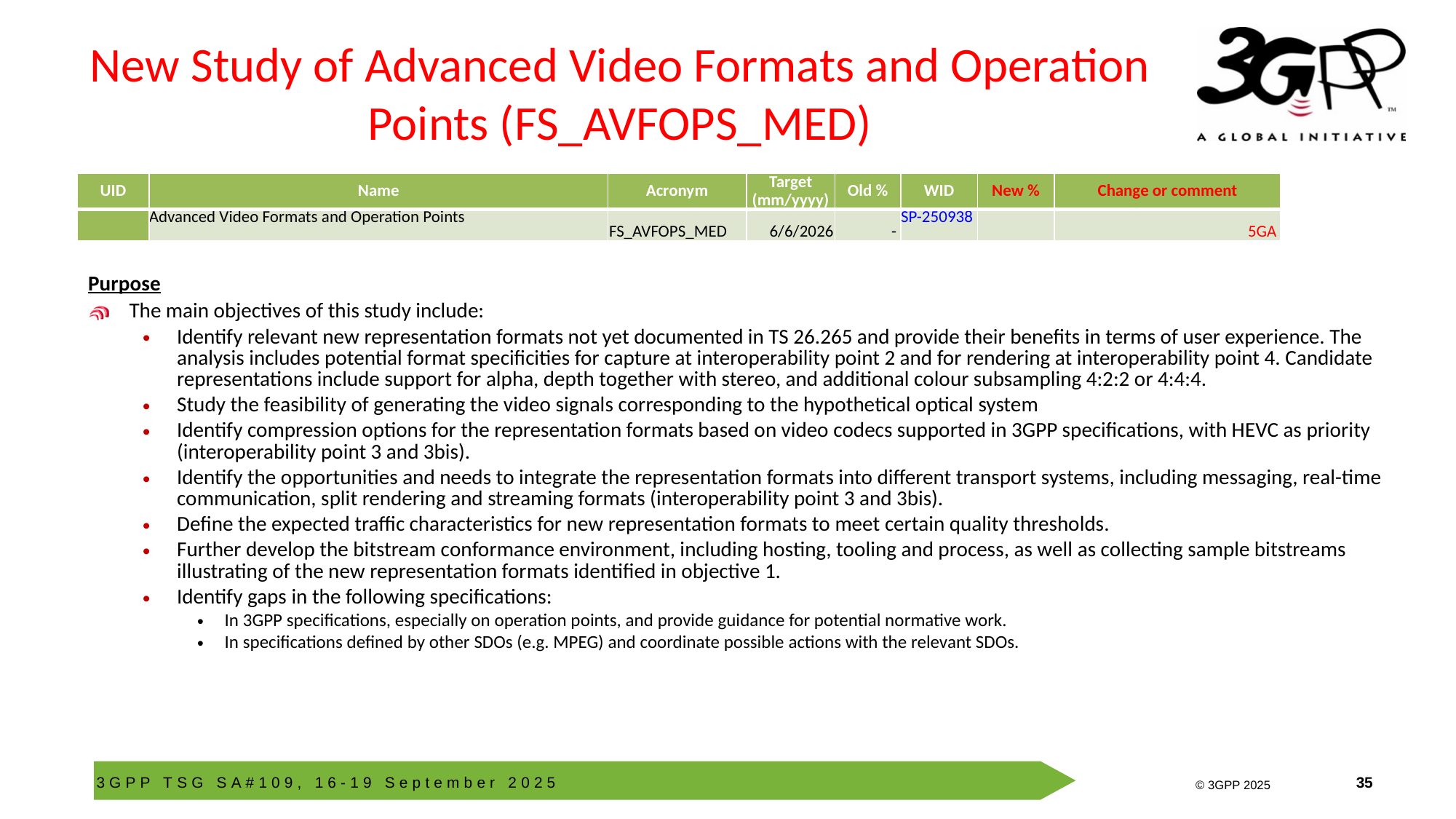

# New Study of Advanced Video Formats and Operation Points (FS_AVFOPS_MED)
| UID | Name | Acronym | Target (mm/yyyy) | Old % | WID | New % | Change or comment |
| --- | --- | --- | --- | --- | --- | --- | --- |
|  | Advanced Video Formats and Operation Points | FS\_AVFOPS\_MED | 6/6/2026 | - | SP-250938 |  | 5GA |
Purpose
The main objectives of this study include:
Identify relevant new representation formats not yet documented in TS 26.265 and provide their benefits in terms of user experience. The analysis includes potential format specificities for capture at interoperability point 2 and for rendering at interoperability point 4. Candidate representations include support for alpha, depth together with stereo, and additional colour subsampling 4:2:2 or 4:4:4.
Study the feasibility of generating the video signals corresponding to the hypothetical optical system
Identify compression options for the representation formats based on video codecs supported in 3GPP specifications, with HEVC as priority (interoperability point 3 and 3bis).
Identify the opportunities and needs to integrate the representation formats into different transport systems, including messaging, real-time communication, split rendering and streaming formats (interoperability point 3 and 3bis).
Define the expected traffic characteristics for new representation formats to meet certain quality thresholds.
Further develop the bitstream conformance environment, including hosting, tooling and process, as well as collecting sample bitstreams illustrating of the new representation formats identified in objective 1.
Identify gaps in the following specifications:
In 3GPP specifications, especially on operation points, and provide guidance for potential normative work.
In specifications defined by other SDOs (e.g. MPEG) and coordinate possible actions with the relevant SDOs.